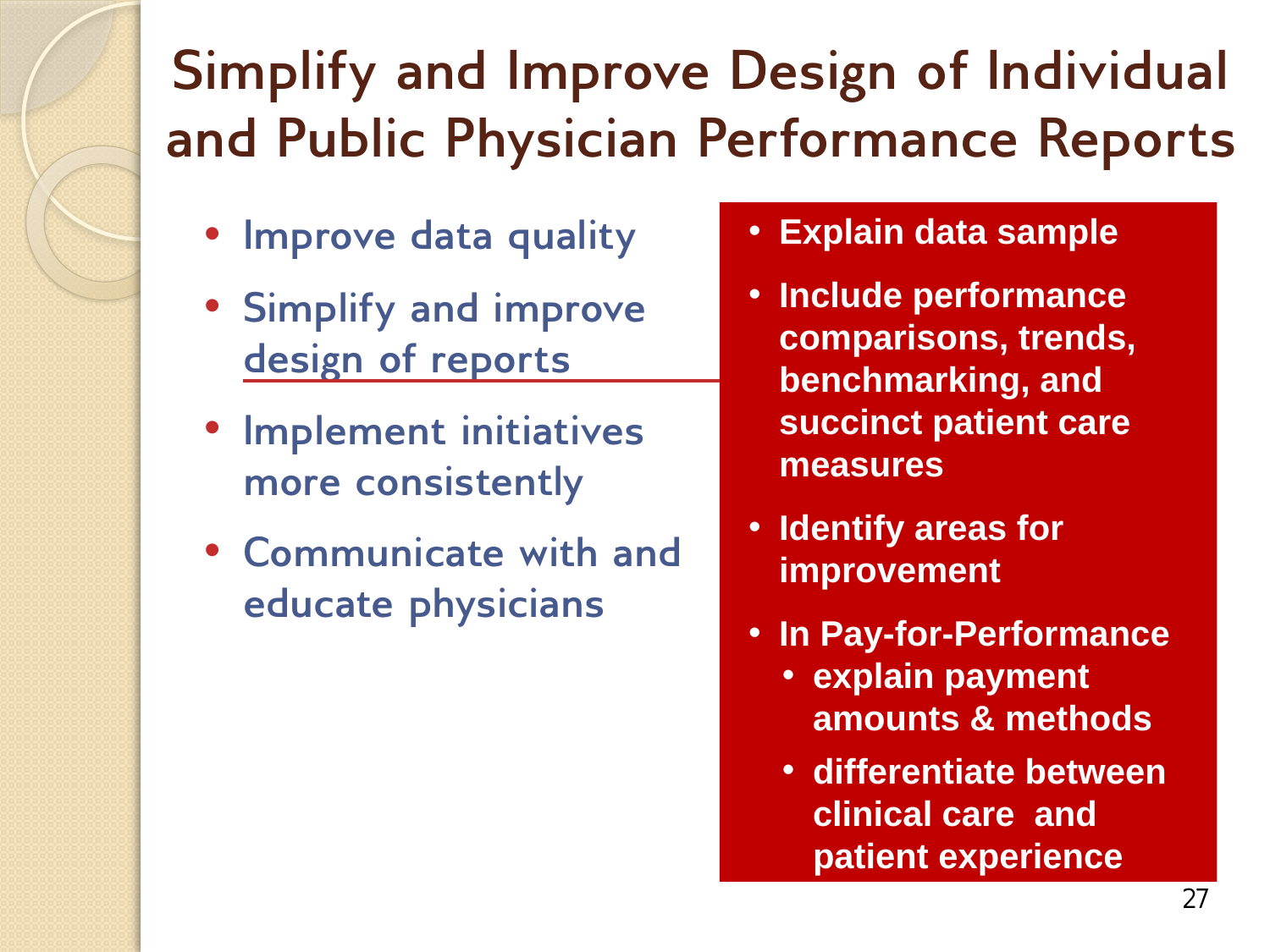

# Simplify and Improve Design of Individual and Public Physician Performance Reports
Improve data quality
Simplify and improve design of reports
Implement initiatives more consistently
Communicate with and educate physicians
Explain data sample
Include performance comparisons, trends, benchmarking, and succinct patient care measures
Identify areas for improvement
In Pay-for-Performance
explain payment amounts & methods
differentiate between clinical care  and patient experience
27